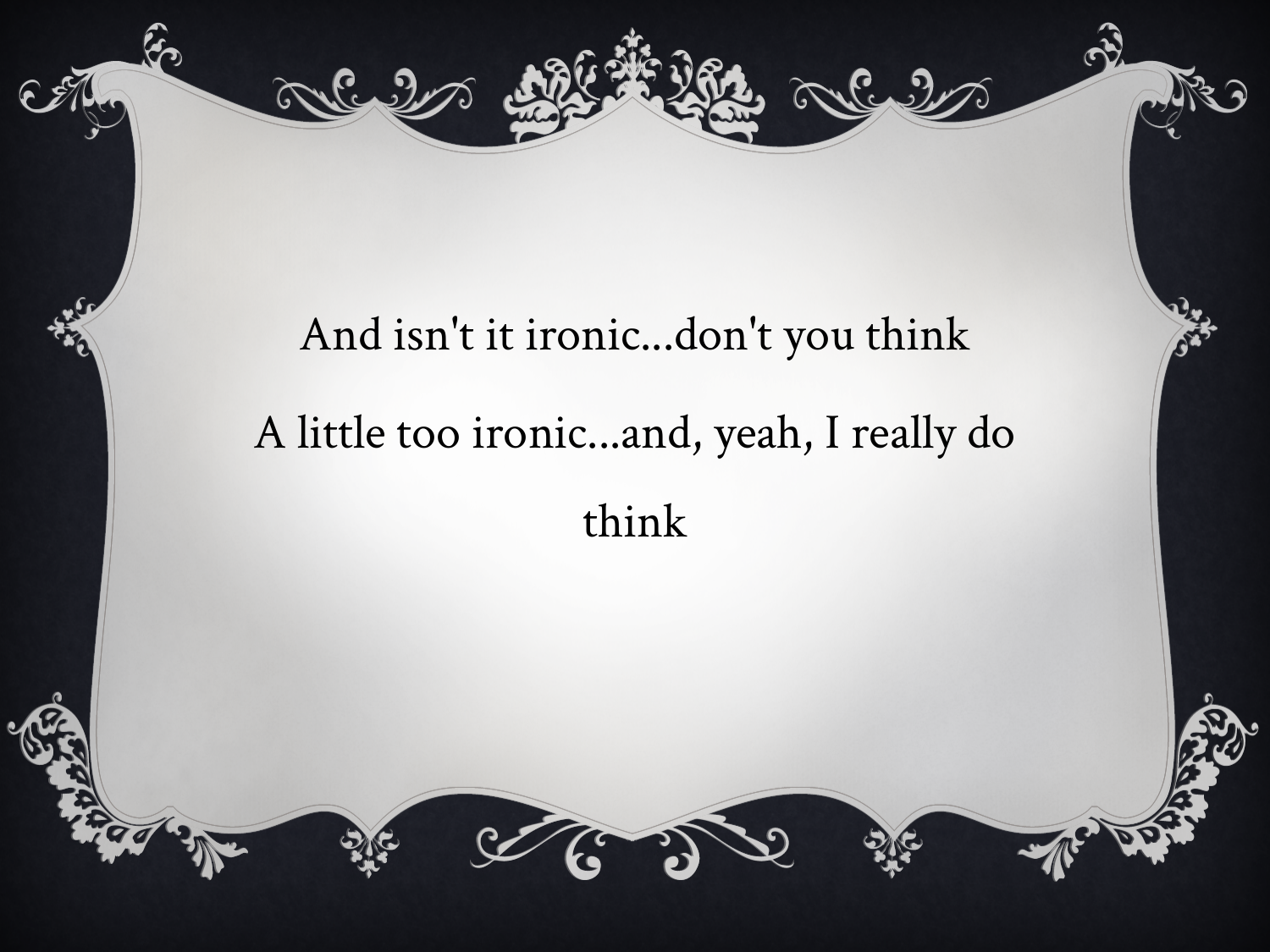

And isn't it ironic...don't you think
A little too ironic...and, yeah, I really do think